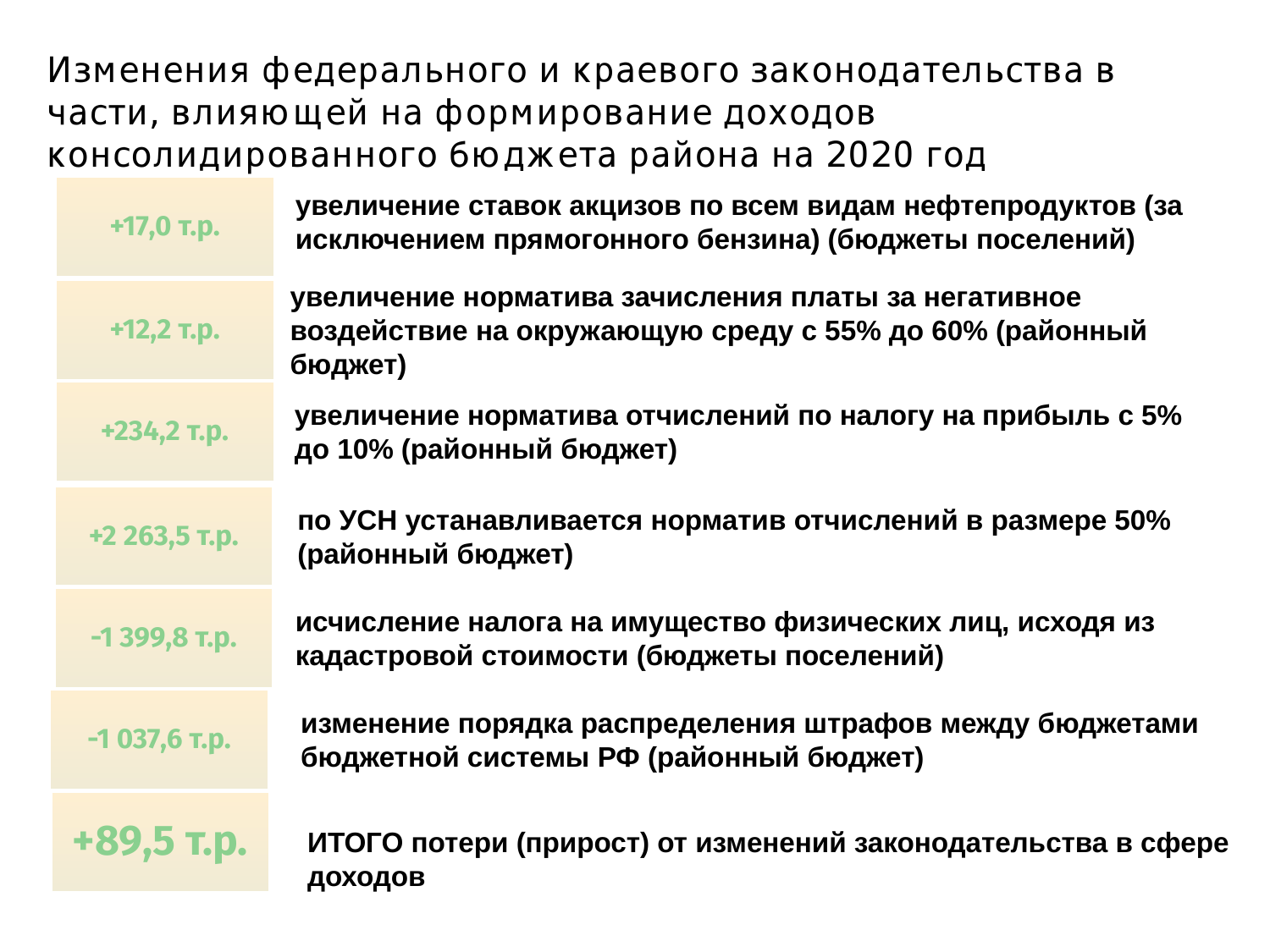

Изменения федерального и краевого законодательства в части, влияющей на формирование доходов консолидированного бюджета района на 2020 год
+17,0 т.р.
увеличение ставок акцизов по всем видам нефтепродуктов (за исключением прямогонного бензина) (бюджеты поселений)
увеличение норматива зачисления платы за негативное воздействие на окружающую среду с 55% до 60% (районный бюджет)
+12,2 т.р.
+234,2 т.р.
увеличение норматива отчислений по налогу на прибыль с 5% до 10% (районный бюджет)
+2 263,5 т.р.
по УСН устанавливается норматив отчислений в размере 50% (районный бюджет)
-1 399,8 т.р.
исчисление налога на имущество физических лиц, исходя из кадастровой стоимости (бюджеты поселений)
-1 037,6 т.р.
изменение порядка распределения штрафов между бюджетами бюджетной системы РФ (районный бюджет)
+89,5 т.р.
ИТОГО потери (прирост) от изменений законодательства в сфере доходов